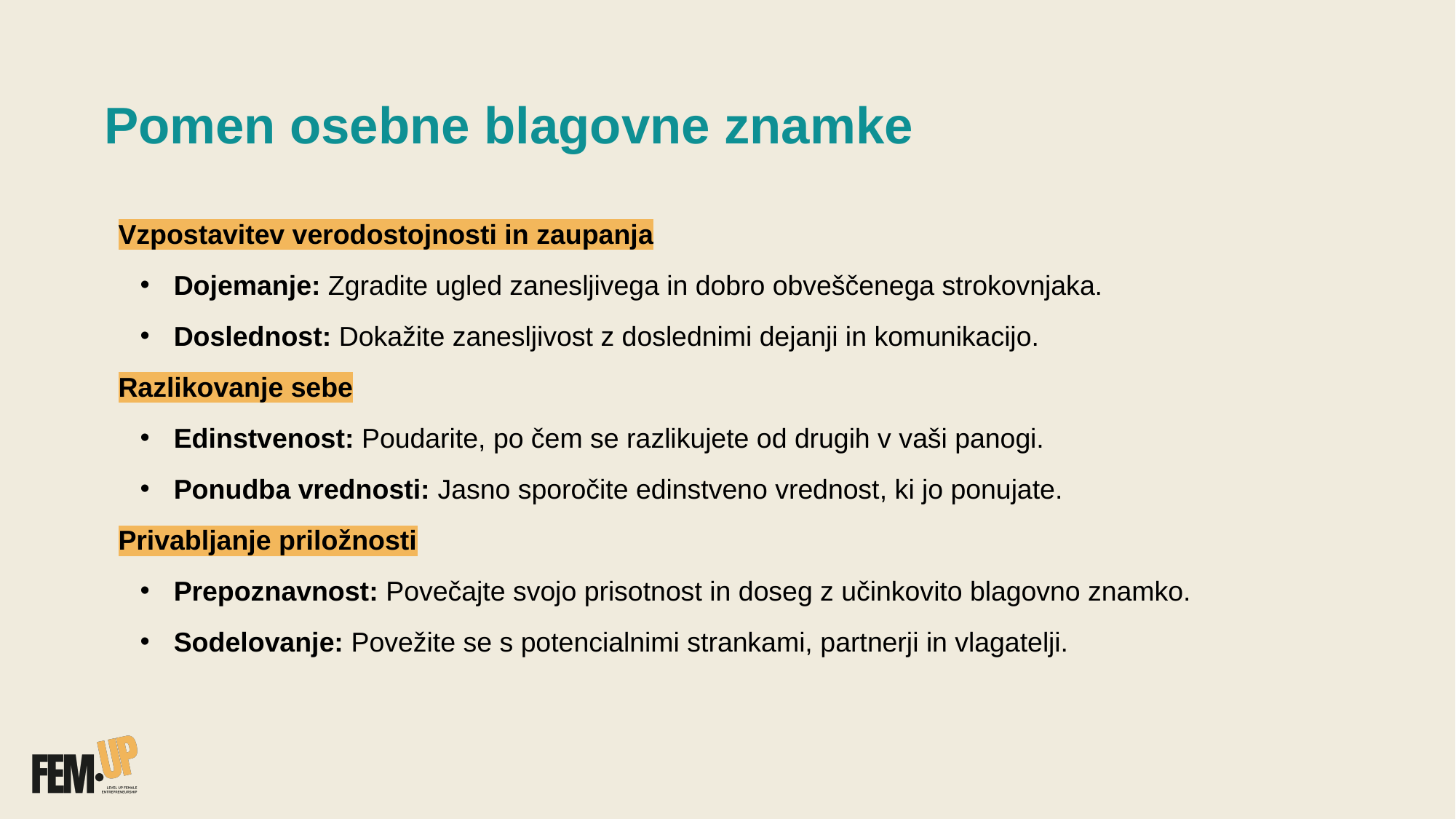

# Pomen osebne blagovne znamke
Vzpostavitev verodostojnosti in zaupanja
 Dojemanje: Zgradite ugled zanesljivega in dobro obveščenega strokovnjaka.
 Doslednost: Dokažite zanesljivost z doslednimi dejanji in komunikacijo.
Razlikovanje sebe
 Edinstvenost: Poudarite, po čem se razlikujete od drugih v vaši panogi.
 Ponudba vrednosti: Jasno sporočite edinstveno vrednost, ki jo ponujate.
Privabljanje priložnosti
 Prepoznavnost: Povečajte svojo prisotnost in doseg z učinkovito blagovno znamko.
 Sodelovanje: Povežite se s potencialnimi strankami, partnerji in vlagatelji.